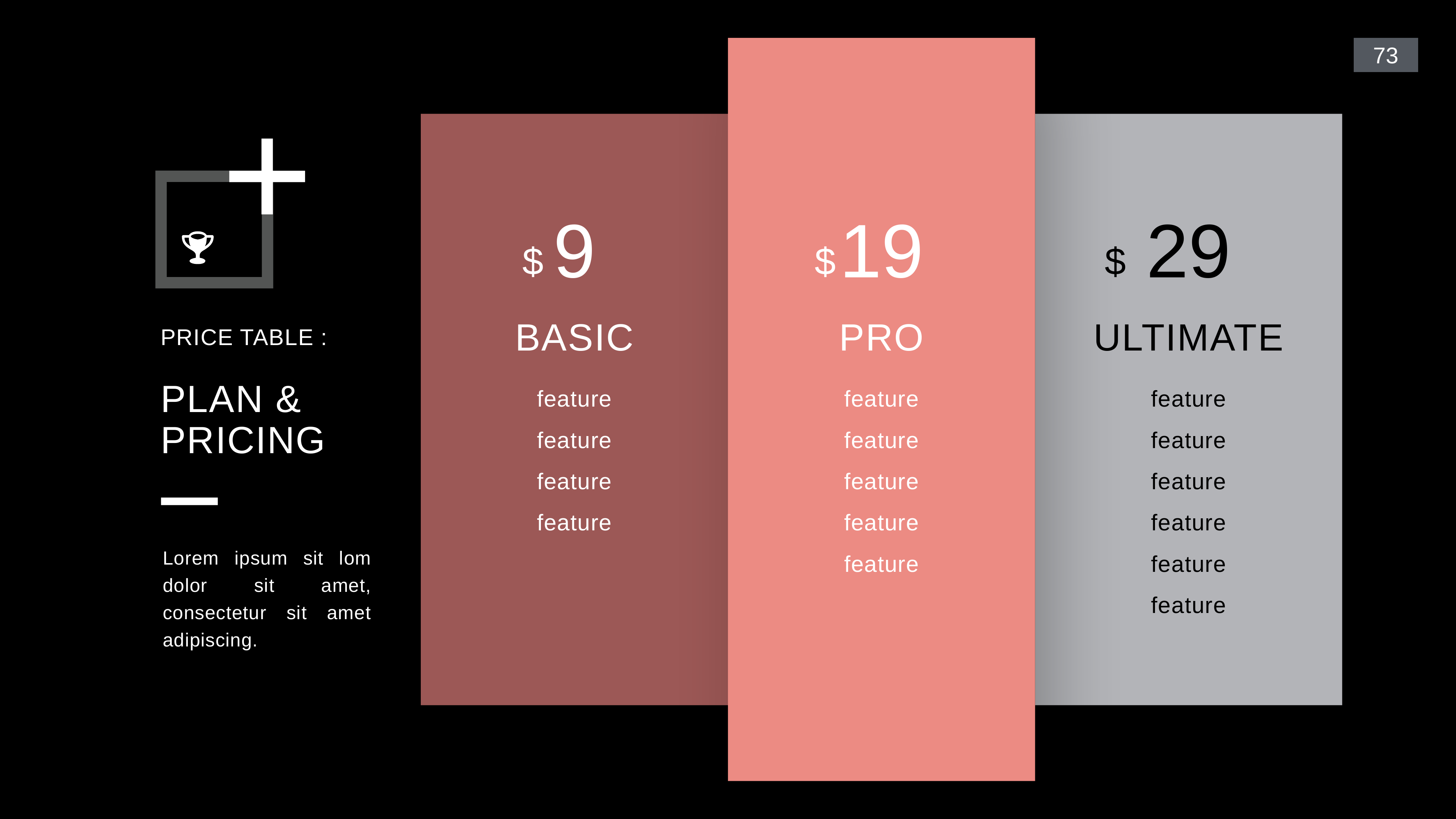

73

9
19
29

$
$
$
basic
pro
ultimate
PRICE TABLE :
plan & pricing
feature
feature
feature
feature
feature
feature
feature
feature
feature

feature
feature
feature
Lorem ipsum sit lom dolor sit amet, consectetur sit amet adipiscing.
feature
feature
feature